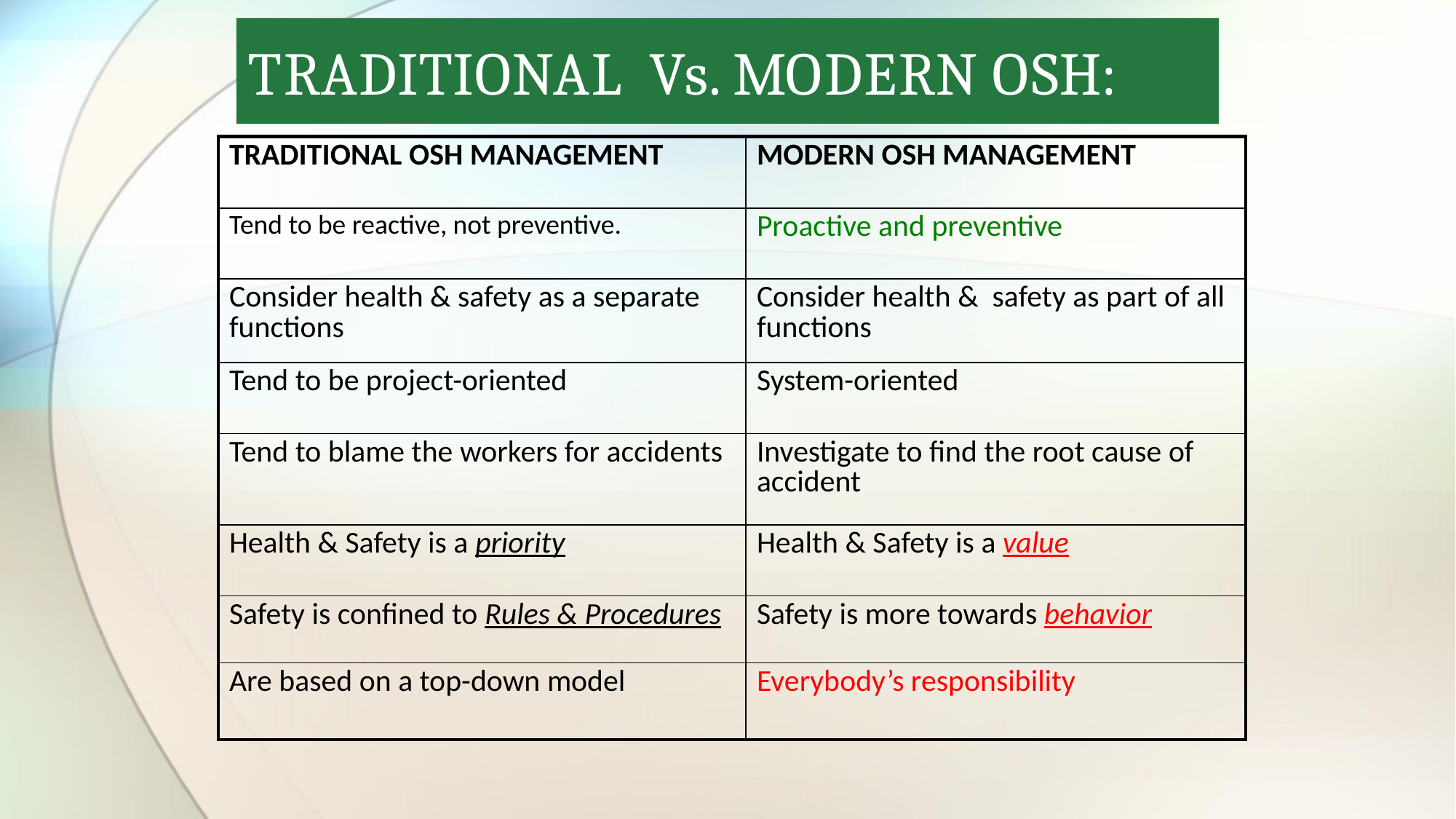

TRADITIONAL  Vs. MODERN OSH:
| TRADITIONAL OSH MANAGEMENT | MODERN OSH MANAGEMENT |
| --- | --- |
| Tend to be reactive, not preventive. | Proactive and preventive |
| Consider health & safety as a separate functions | Consider health & safety as part of all functions |
| Tend to be project-oriented | System-oriented |
| Tend to blame the workers for accidents | Investigate to find the root cause of accident |
| Health & Safety is a priority | Health & Safety is a value |
| Safety is confined to Rules & Procedures | Safety is more towards behavior |
| Are based on a top-down model | Everybody’s responsibility |